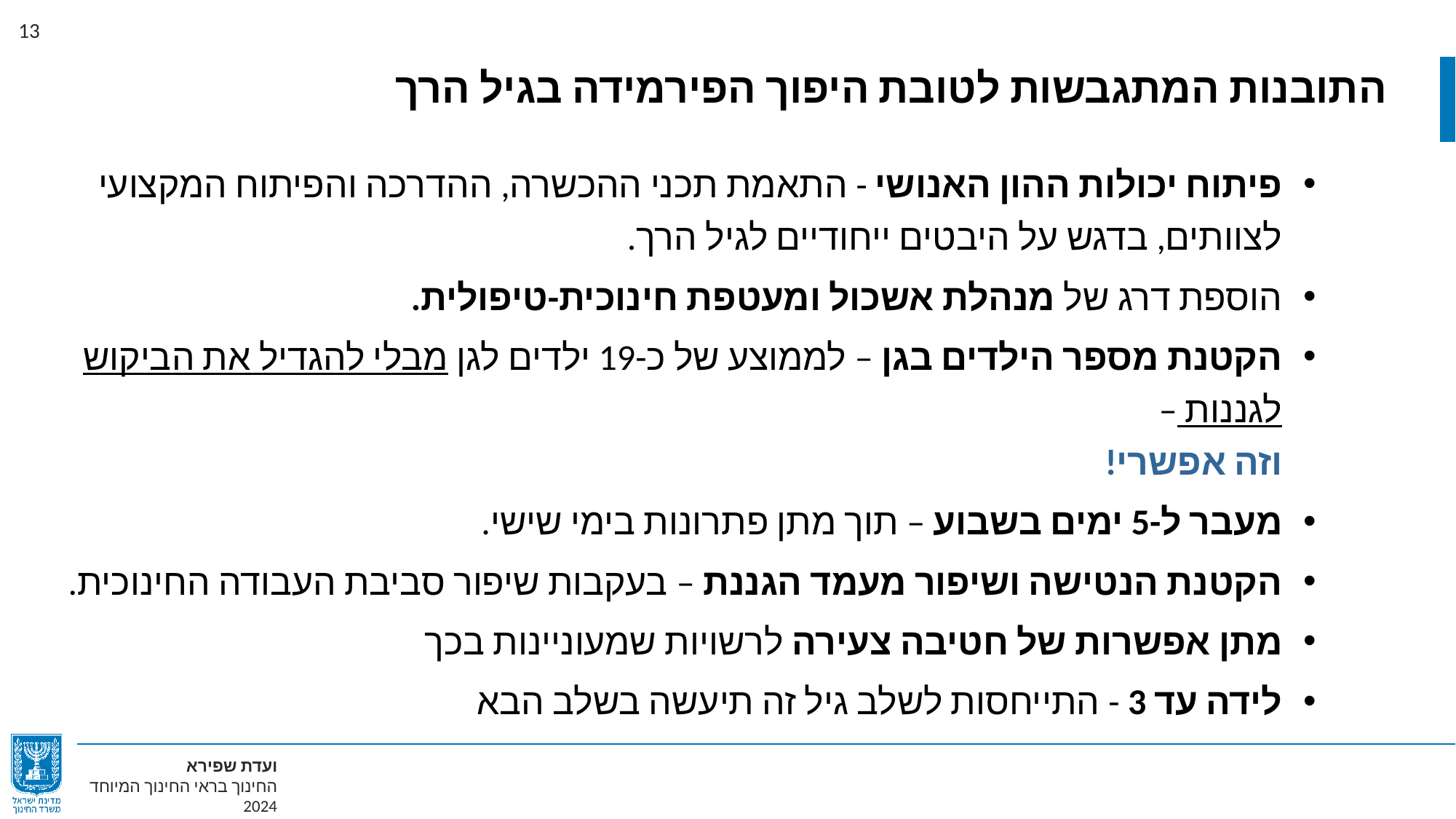

התובנות המתגבשות לטובת היפוך הפירמידה בגיל הרך
פיתוח יכולות ההון האנושי - התאמת תכני ההכשרה, ההדרכה והפיתוח המקצועי לצוותים, בדגש על היבטים ייחודיים לגיל הרך.
הוספת דרג של מנהלת אשכול ומעטפת חינוכית-טיפולית.
הקטנת מספר הילדים בגן – לממוצע של כ-19 ילדים לגן מבלי להגדיל את הביקוש לגננות –
וזה אפשרי!
מעבר ל-5 ימים בשבוע – תוך מתן פתרונות בימי שישי.
הקטנת הנטישה ושיפור מעמד הגננת – בעקבות שיפור סביבת העבודה החינוכית.
מתן אפשרות של חטיבה צעירה לרשויות שמעוניינות בכך
לידה עד 3 - התייחסות לשלב גיל זה תיעשה בשלב הבא